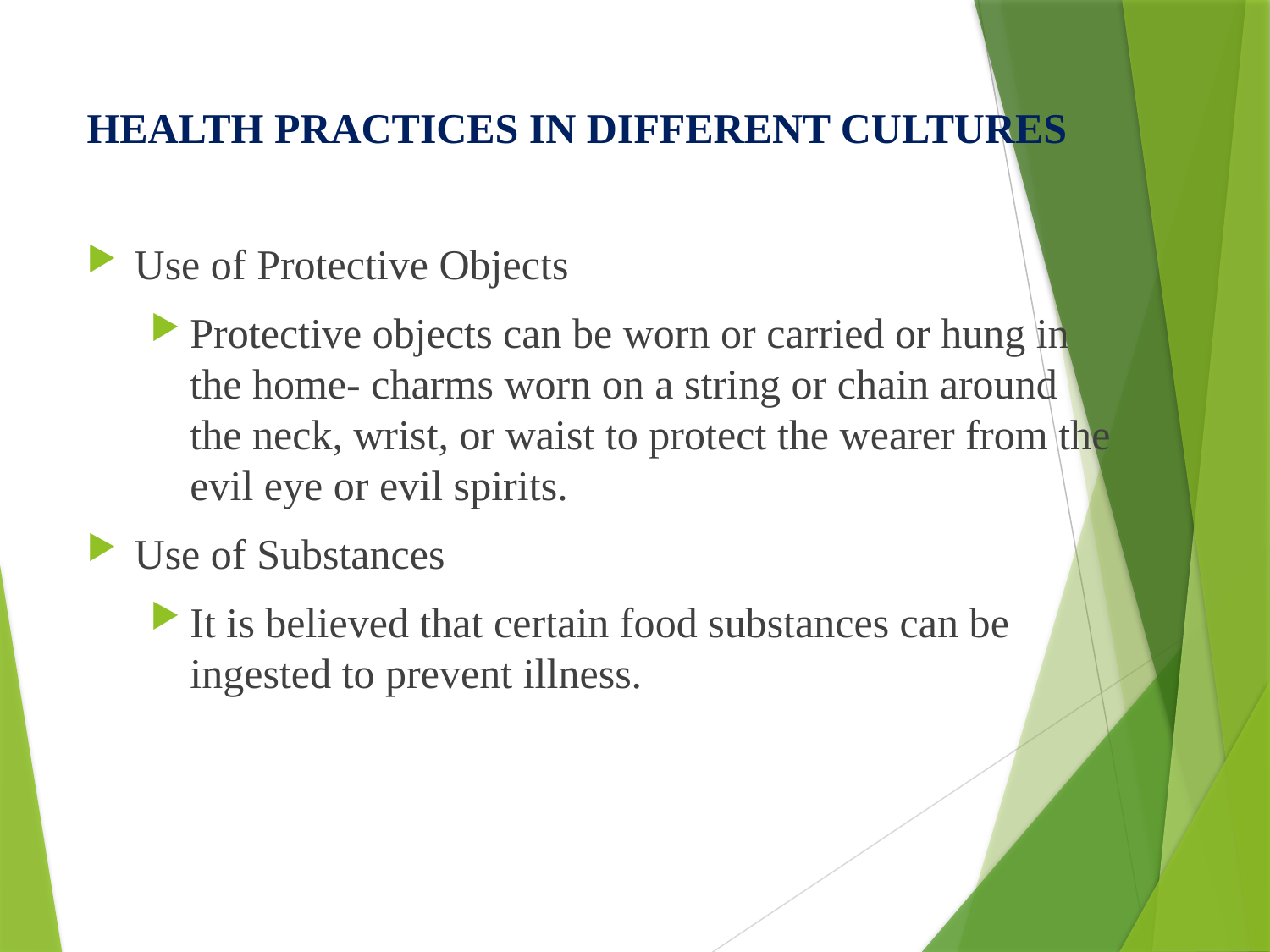

HEALTH PRACTICES IN DIFFERENT CULTURES
Use of Protective Objects
Protective objects can be worn or carried or hung in the home- charms worn on a string or chain around the neck, wrist, or waist to protect the wearer from the evil eye or evil spirits.
Use of Substances
It is believed that certain food substances can be ingested to prevent illness.